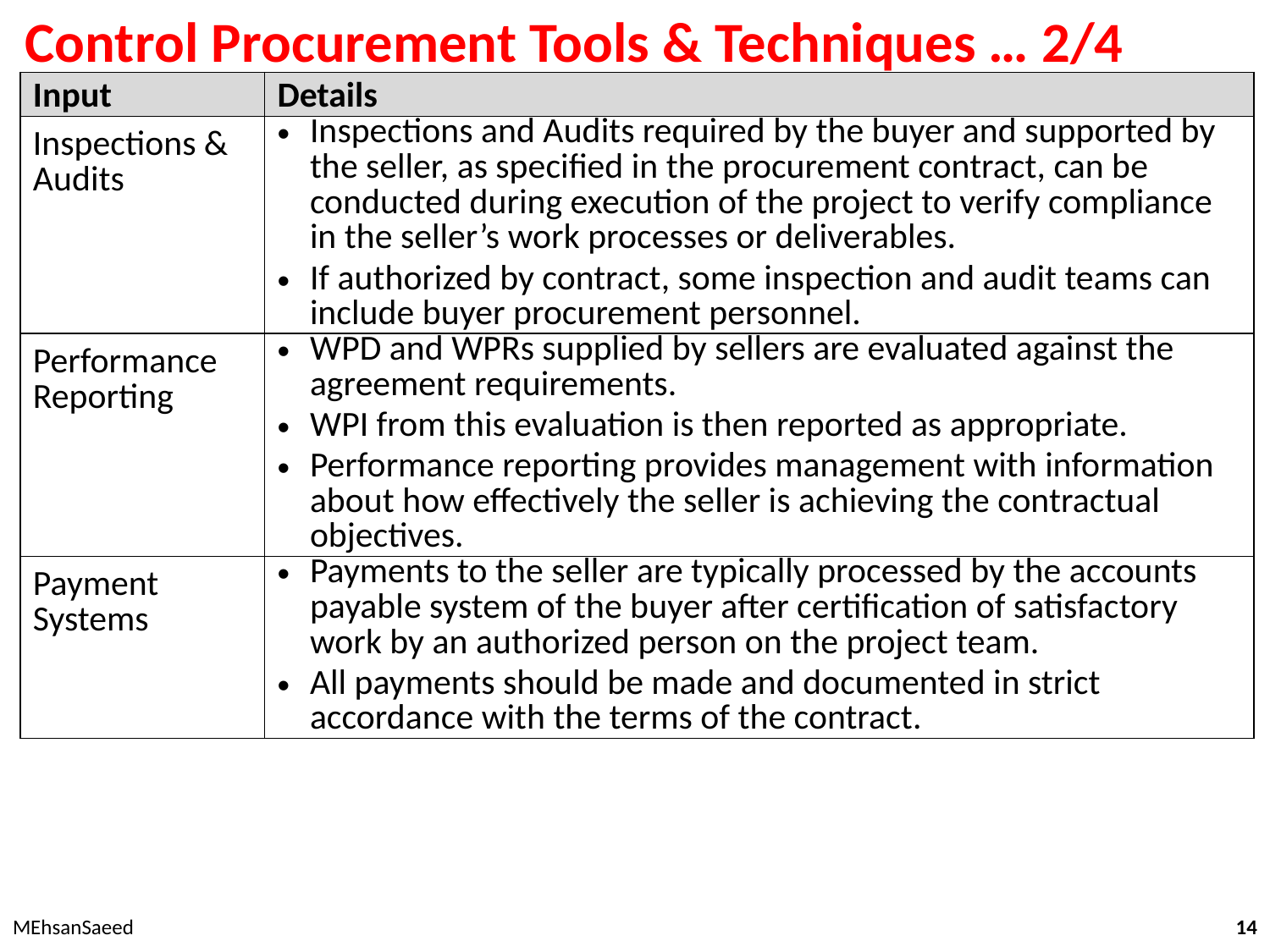

# Control Procurement Tools & Techniques … 2/4
| Input | Details |
| --- | --- |
| Inspections & Audits | Inspections and Audits required by the buyer and supported by the seller, as specified in the procurement contract, can be conducted during execution of the project to verify compliance in the seller’s work processes or deliverables. If authorized by contract, some inspection and audit teams can include buyer procurement personnel. |
| Performance Reporting | WPD and WPRs supplied by sellers are evaluated against the agreement requirements. WPI from this evaluation is then reported as appropriate. Performance reporting provides management with information about how effectively the seller is achieving the contractual objectives. |
| Payment Systems | Payments to the seller are typically processed by the accounts payable system of the buyer after certification of satisfactory work by an authorized person on the project team. All payments should be made and documented in strict accordance with the terms of the contract. |
MEhsanSaeed
14